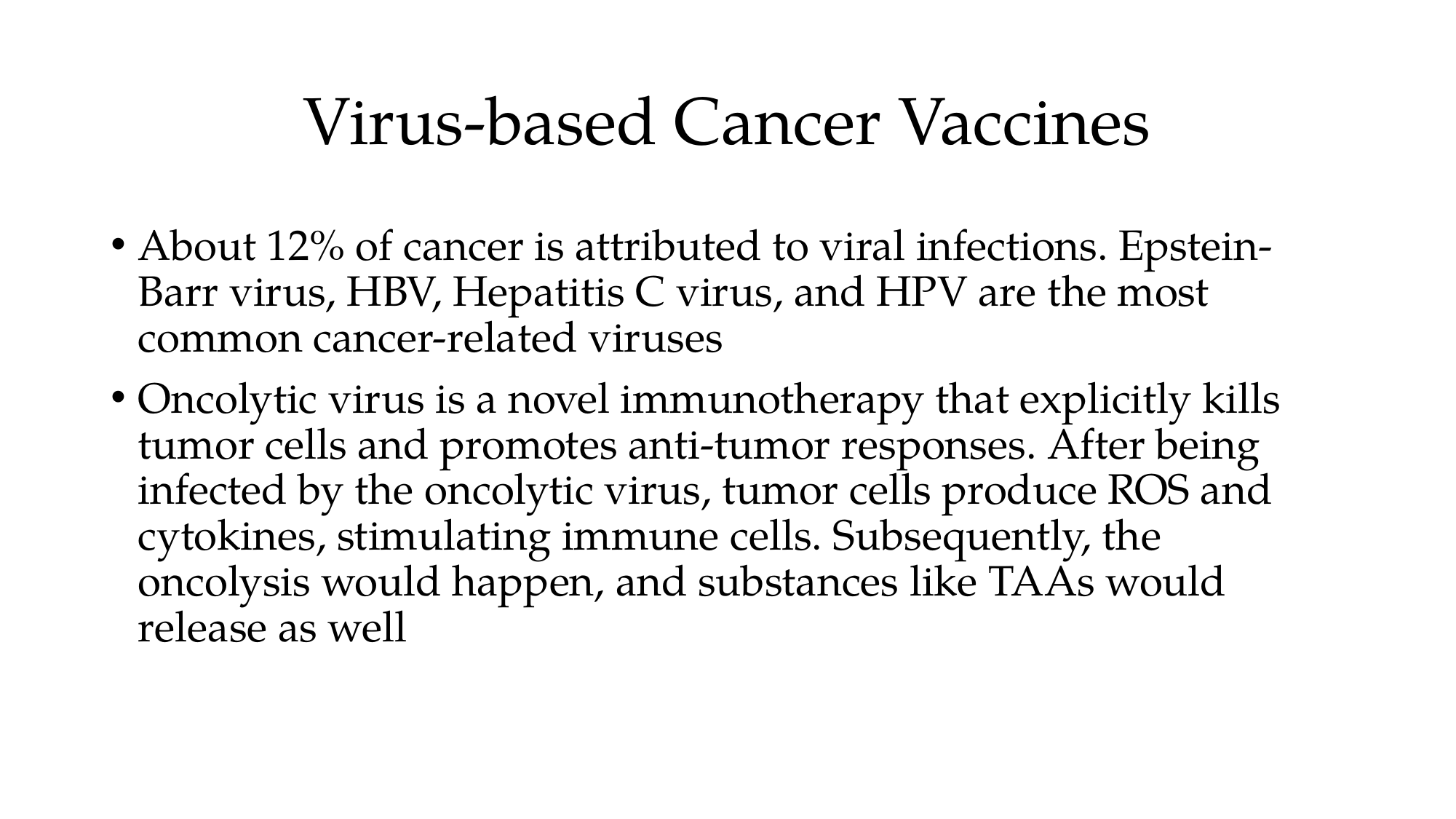

# Virus-based Cancer Vaccines
About 12% of cancer is attributed to viral infections. Epstein-Barr virus, HBV, Hepatitis C virus, and HPV are the most common cancer-related viruses
Oncolytic virus is a novel immunotherapy that explicitly kills tumor cells and promotes anti-tumor responses. After being infected by the oncolytic virus, tumor cells produce ROS and cytokines, stimulating immune cells. Subsequently, the oncolysis would happen, and substances like TAAs would release as well